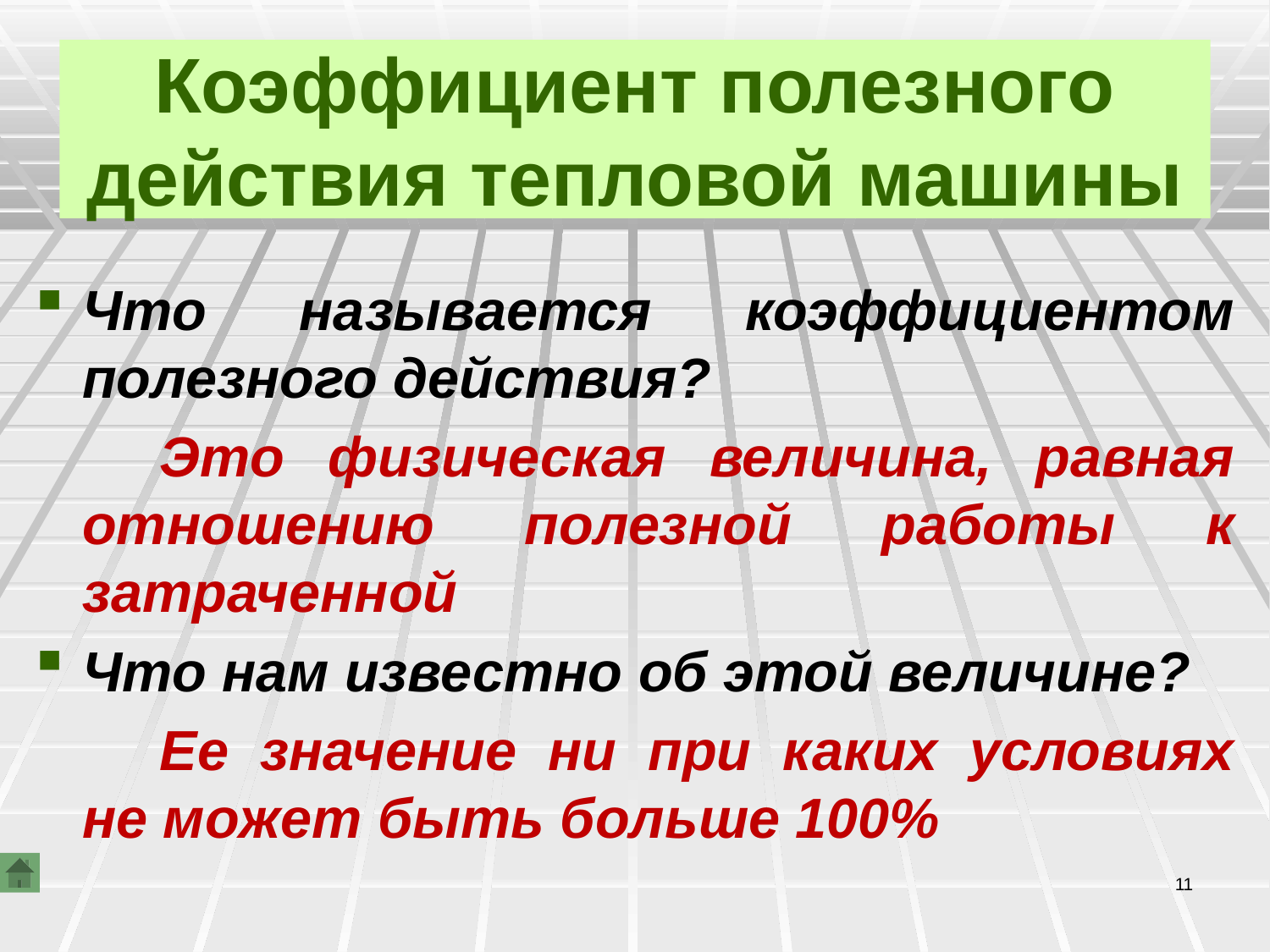

# Коэффициент полезного действия тепловой машины
Что называется коэффициентом полезного действия?
Это физическая величина, равная отношению полезной работы к затраченной
Что нам известно об этой величине?
Ее значение ни при каких условиях не может быть больше 100%

11